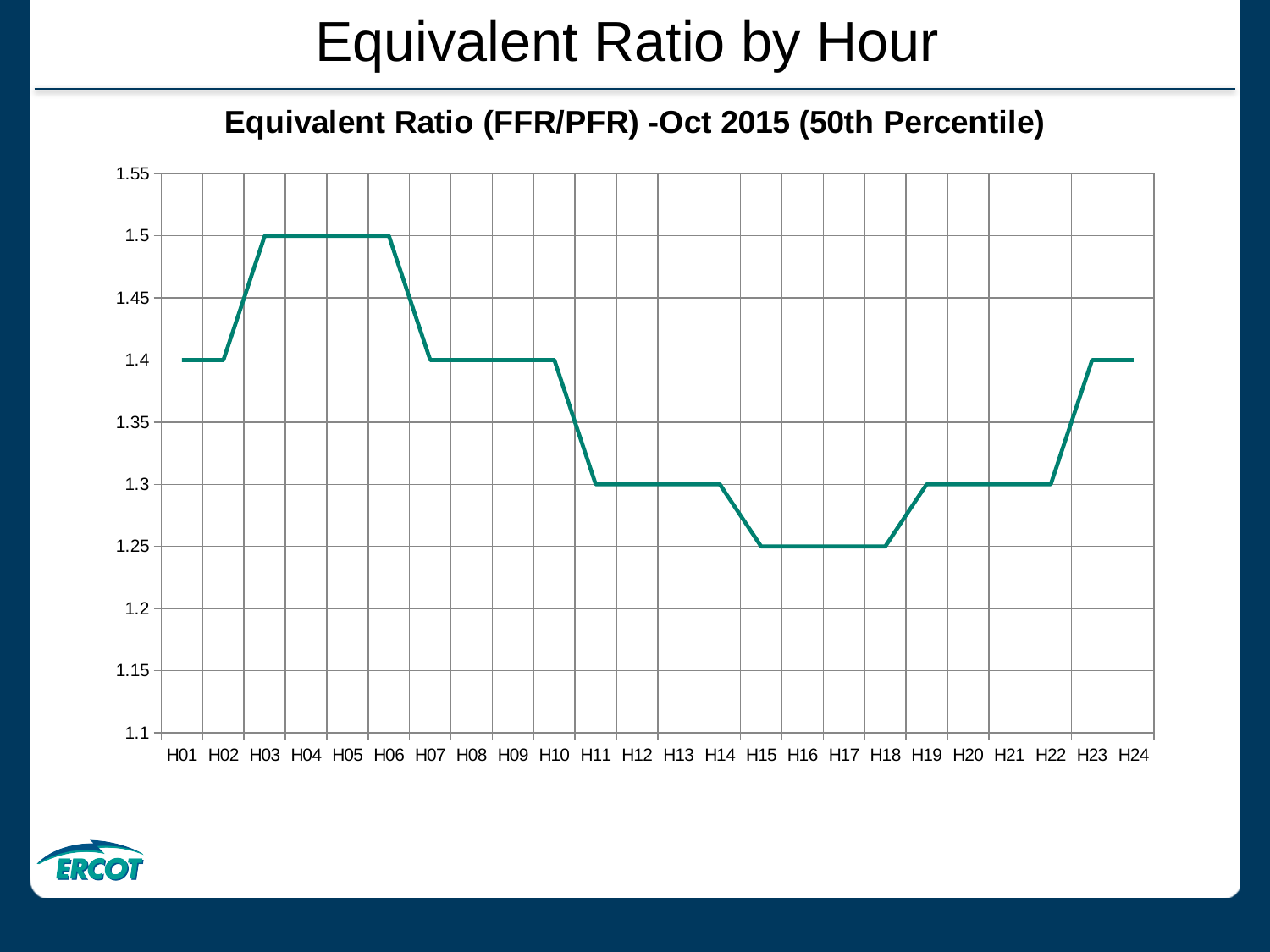

Equivalent Ratio by Hour

### Chart: Equivalent Ratio (FFR/PFR) -Oct 2015 (50th Percentile)

| Category | Equivalent Ratio (FFR/PFR) -Aug 2015 |
|---|---|
| H01 | 1.4 |
| H02 | 1.4 |
| H03 | 1.5 |
| H04 | 1.5 |
| H05 | 1.5 |
| H06 | 1.5 |
| H07 | 1.4 |
| H08 | 1.4 |
| H09 | 1.4 |
| H10 | 1.4 |
| H11 | 1.3 |
| H12 | 1.3 |
| H13 | 1.3 |
| H14 | 1.3 |
| H15 | 1.25 |
| H16 | 1.25 |
| H17 | 1.25 |
| H18 | 1.25 |
| H19 | 1.3 |
| H20 | 1.3 |
| H21 | 1.3 |
| H22 | 1.3 |
| H23 | 1.4 |
| H24 | 1.4 |